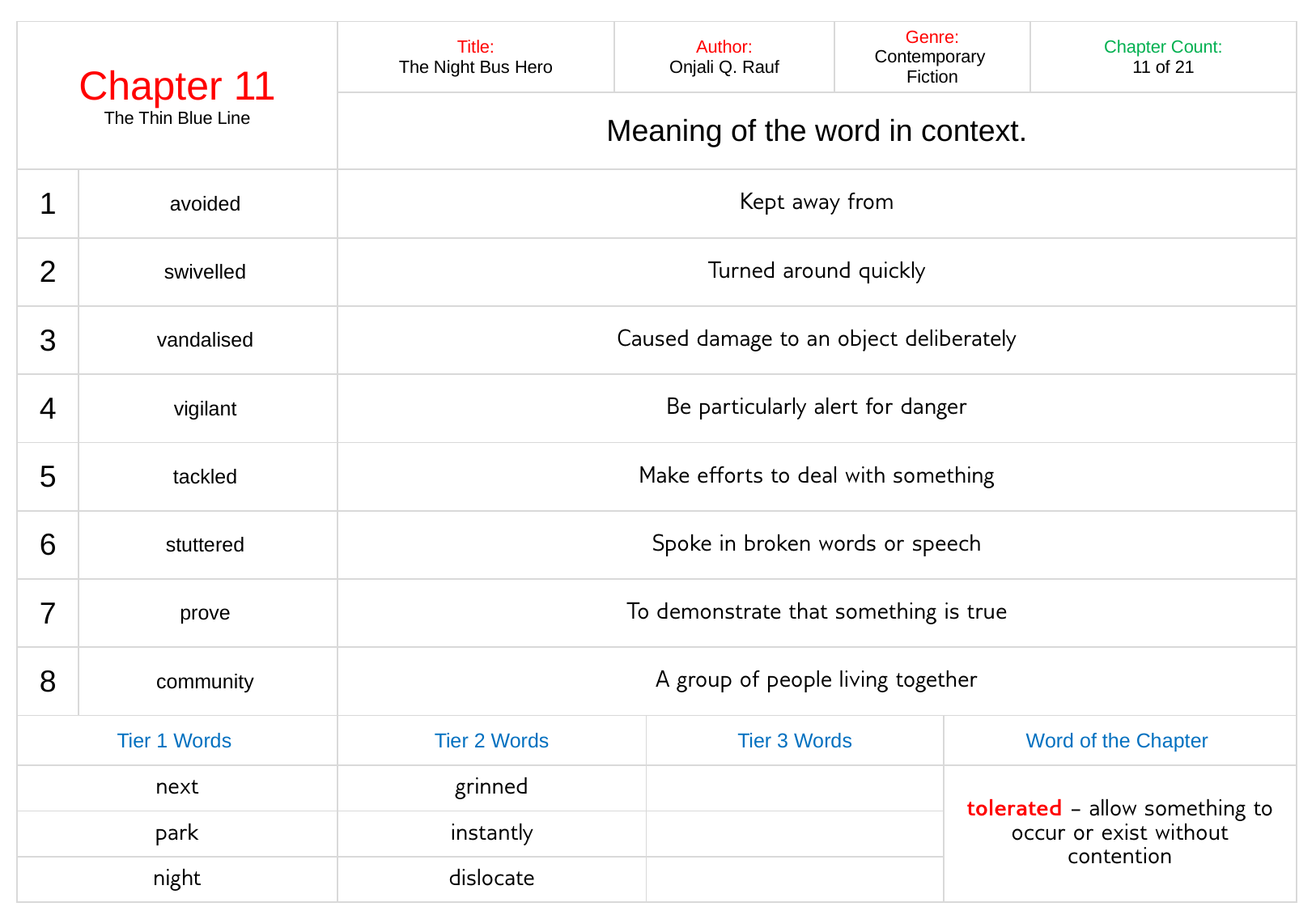

| Chapter 11 The Thin Blue Line |  | Title: The Night Bus Hero | Author: Onjali Q. Rauf |  | Genre: Contemporary Fiction | Chapter Word Count: 435 | Chapter Count: 11 of 21 |
| --- | --- | --- | --- | --- | --- | --- | --- |
|  |  | Meaning of the word in context. |  |  |  |  |  |
| 1 | avoided | Kept away from |  |  |  |  |  |
| 2 | swivelled | Turned around quickly |  |  |  |  |  |
| 3 | vandalised | Caused damage to an object deliberately |  |  |  |  |  |
| 4 | vigilant | Be particularly alert for danger |  |  |  |  |  |
| 5 | tackled | Make efforts to deal with something |  |  |  |  |  |
| 6 | stuttered | Spoke in broken words or speech |  |  |  |  |  |
| 7 | prove | To demonstrate that something is true |  |  |  |  |  |
| 8 | community | A group of people living together |  |  |  |  |  |
| Tier 1 Words |  | Tier 2 Words |  | Tier 3 Words |  | Word of the Chapter |  |
| next |  | grinned |  |  |  | tolerated – allow something to occur or exist without contention |  |
| park |  | instantly |  |  |  |  |  |
| night |  | dislocate |  |  |  |  |  |